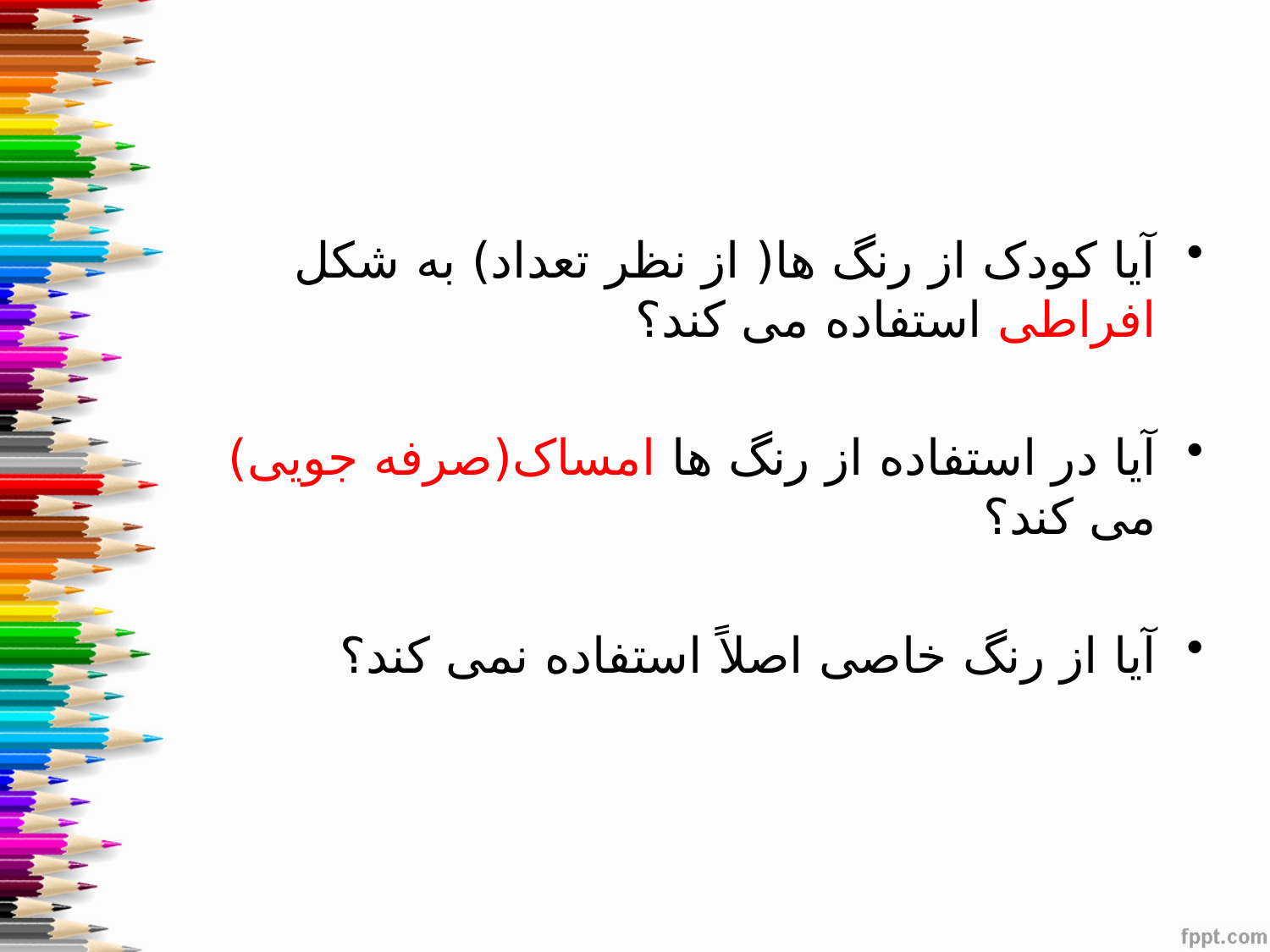

#
آیا کودک از رنگ ها( از نظر تعداد) به شکل افراطی استفاده می کند؟

آیا در استفاده از رنگ ها امساک(صرفه جویی) می کند؟

آیا از رنگ خاصی اصلاً استفاده نمی کند؟